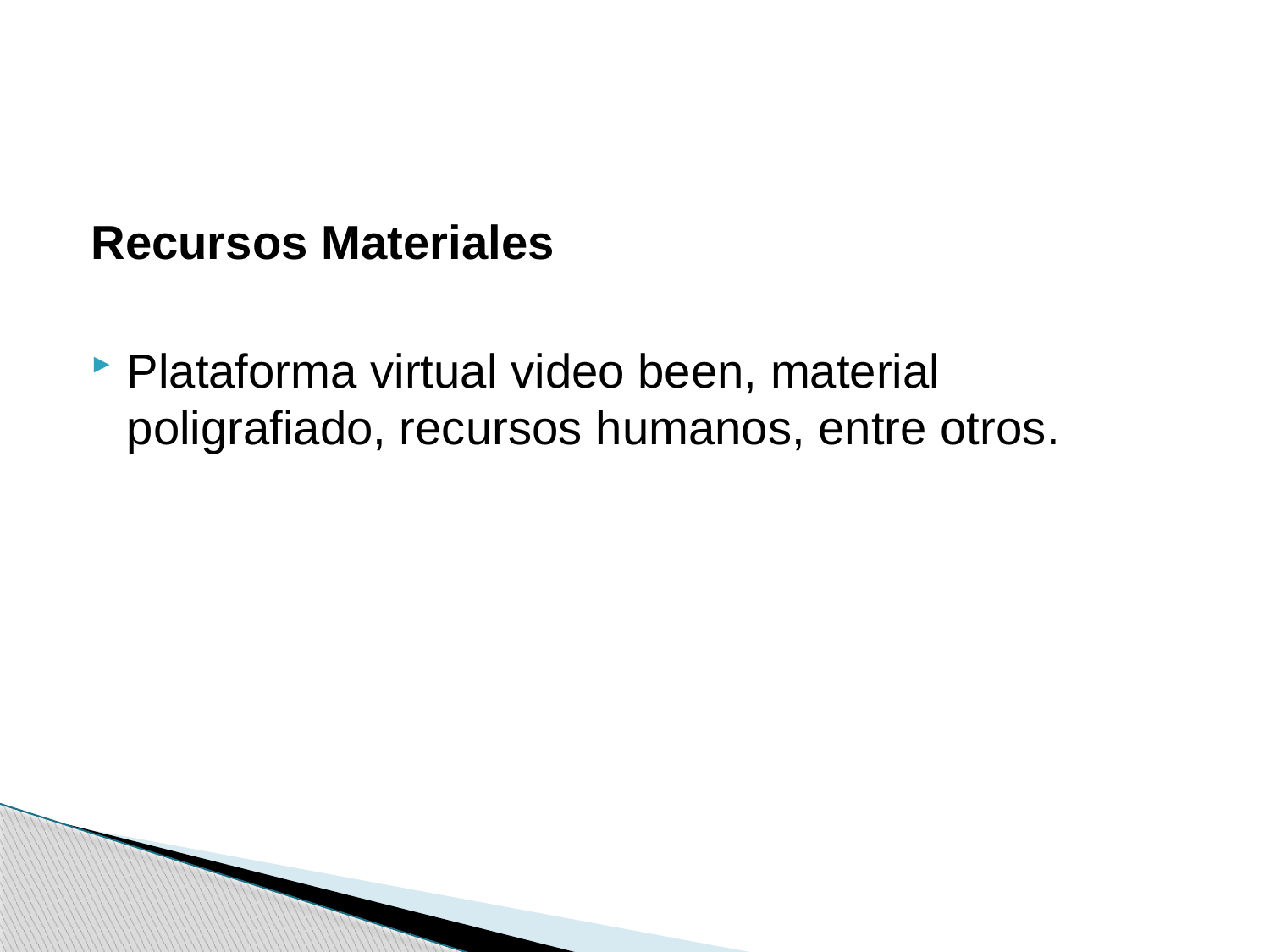

Recursos Materiales

Plataforma virtual video been, material poligrafiado, recursos humanos, entre otros.